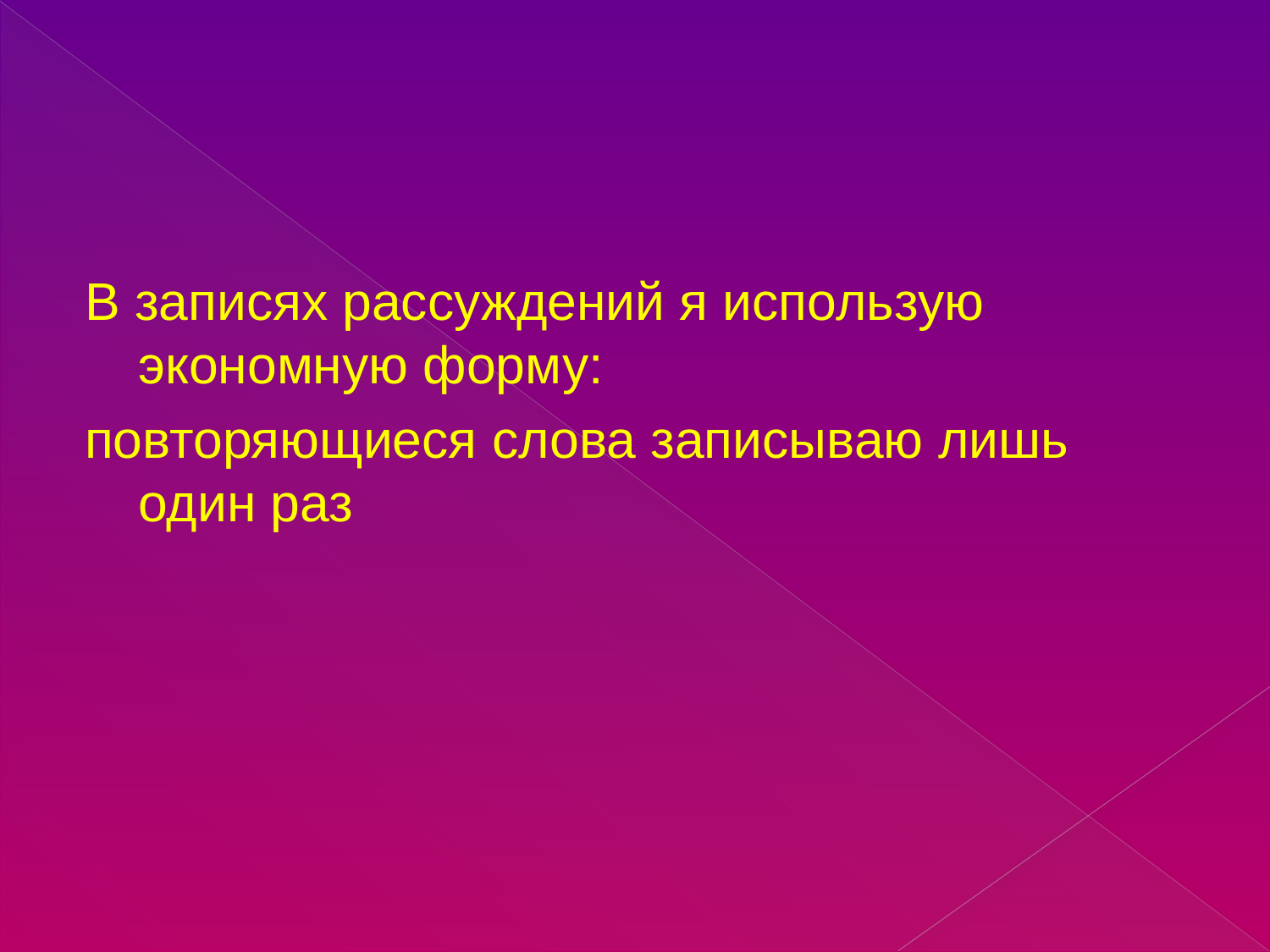

#
В записях рассуждений я использую экономную форму:
повторяющиеся слова записываю лишь один раз